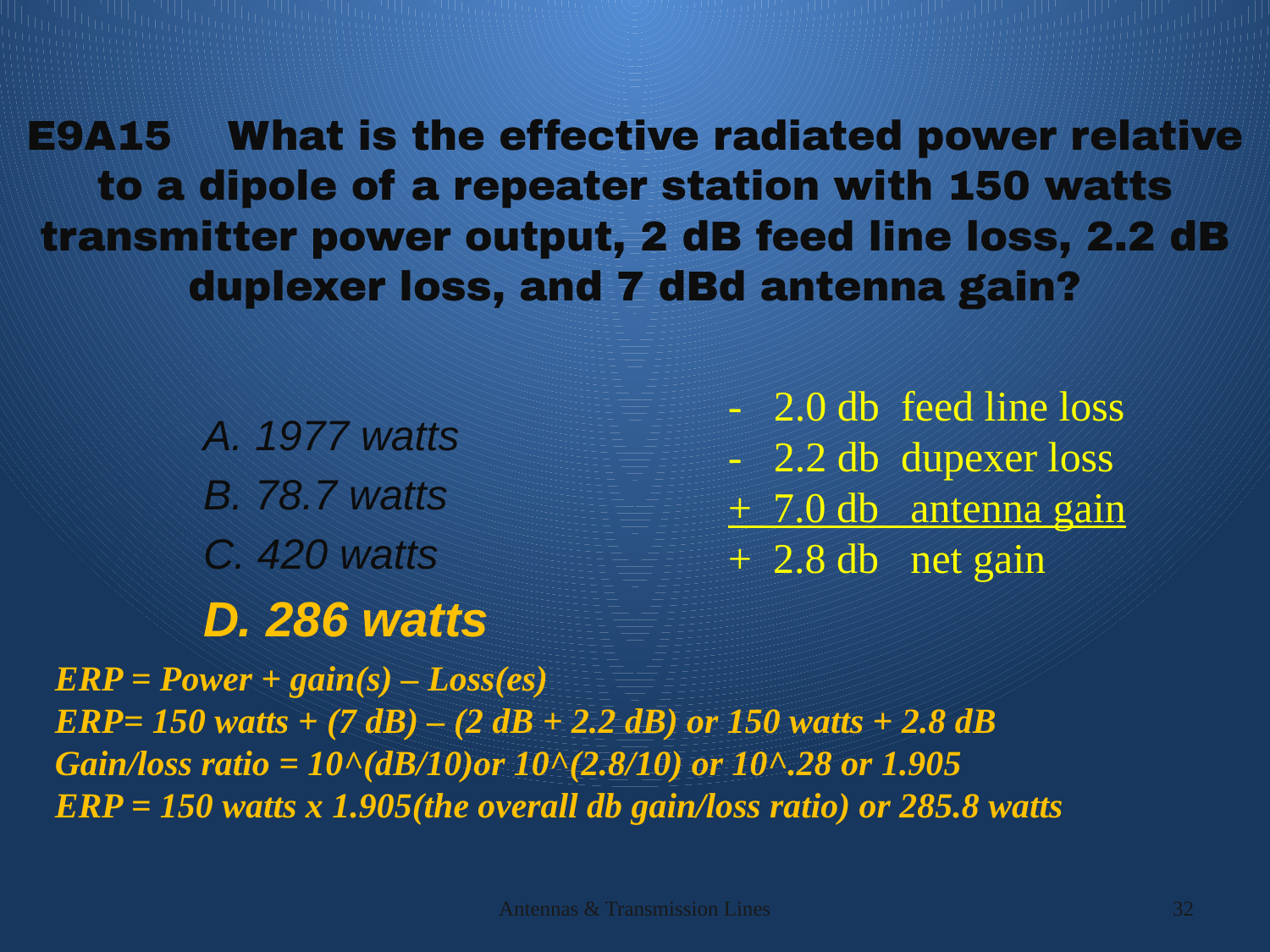

# E9A15    What is the effective radiated power relative to a dipole of a repeater station with 150 watts transmitter power output, 2 dB feed line loss, 2.2 dB duplexer loss, and 7 dBd antenna gain?
-   2.0 db  feed line loss
-   2.2 db  dupexer loss
+  7.0 db   antenna gain
+  2.8 db   net gain
A. 1977 watts
B. 78.7 watts
C. 420 watts
D. 286 watts
ERP = Power + gain(s) – Loss(es)
ERP= 150 watts + (7 dB) – (2 dB + 2.2 dB) or 150 watts + 2.8 dB
Gain/loss ratio = 10^(dB/10)or 10^(2.8/10) or 10^.28 or 1.905
ERP = 150 watts x 1.905(the overall db gain/loss ratio) or 285.8 watts
Antennas & Transmission Lines
32